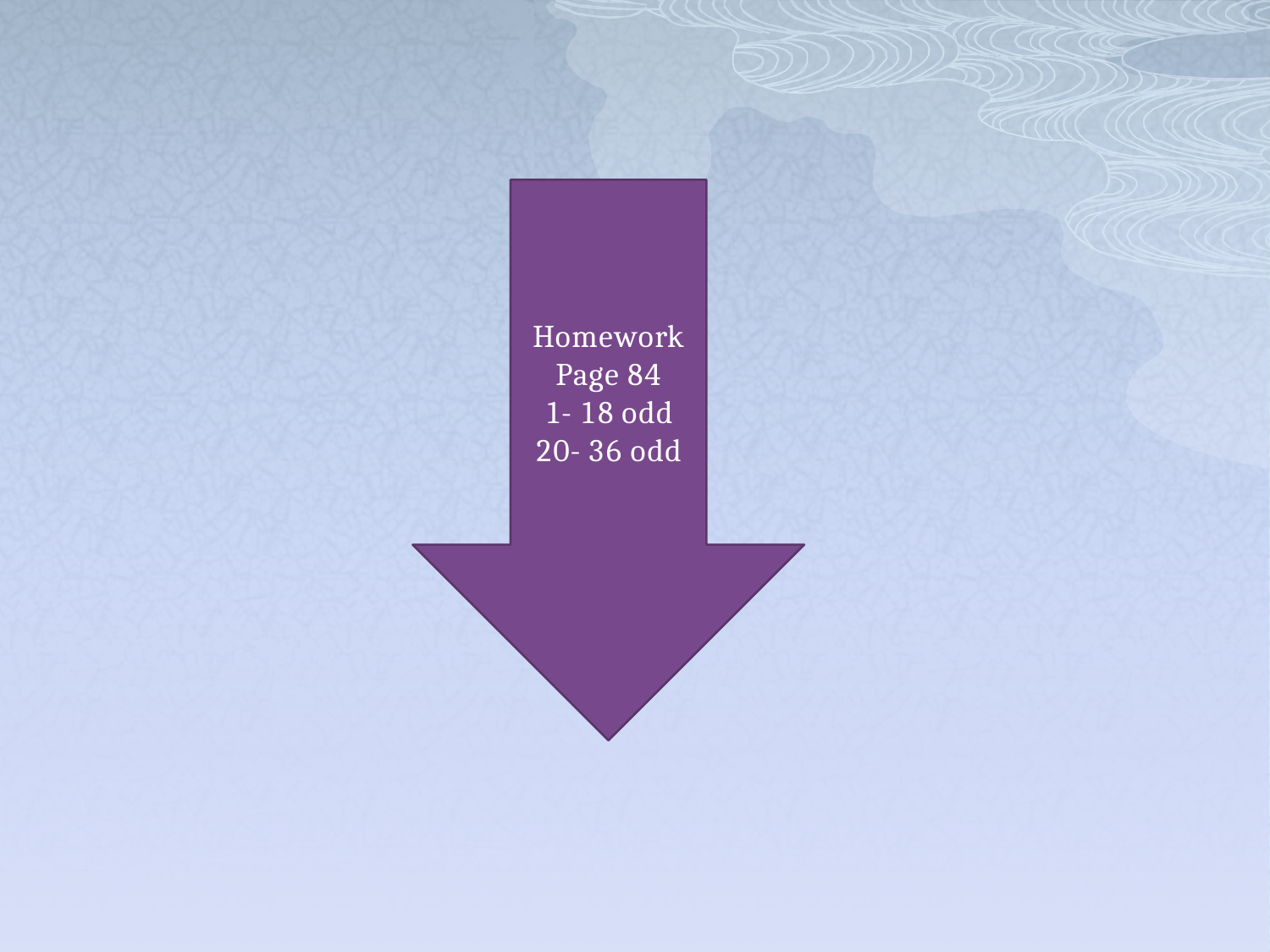

Homework
Page 84
1- 18 odd
20- 36 odd